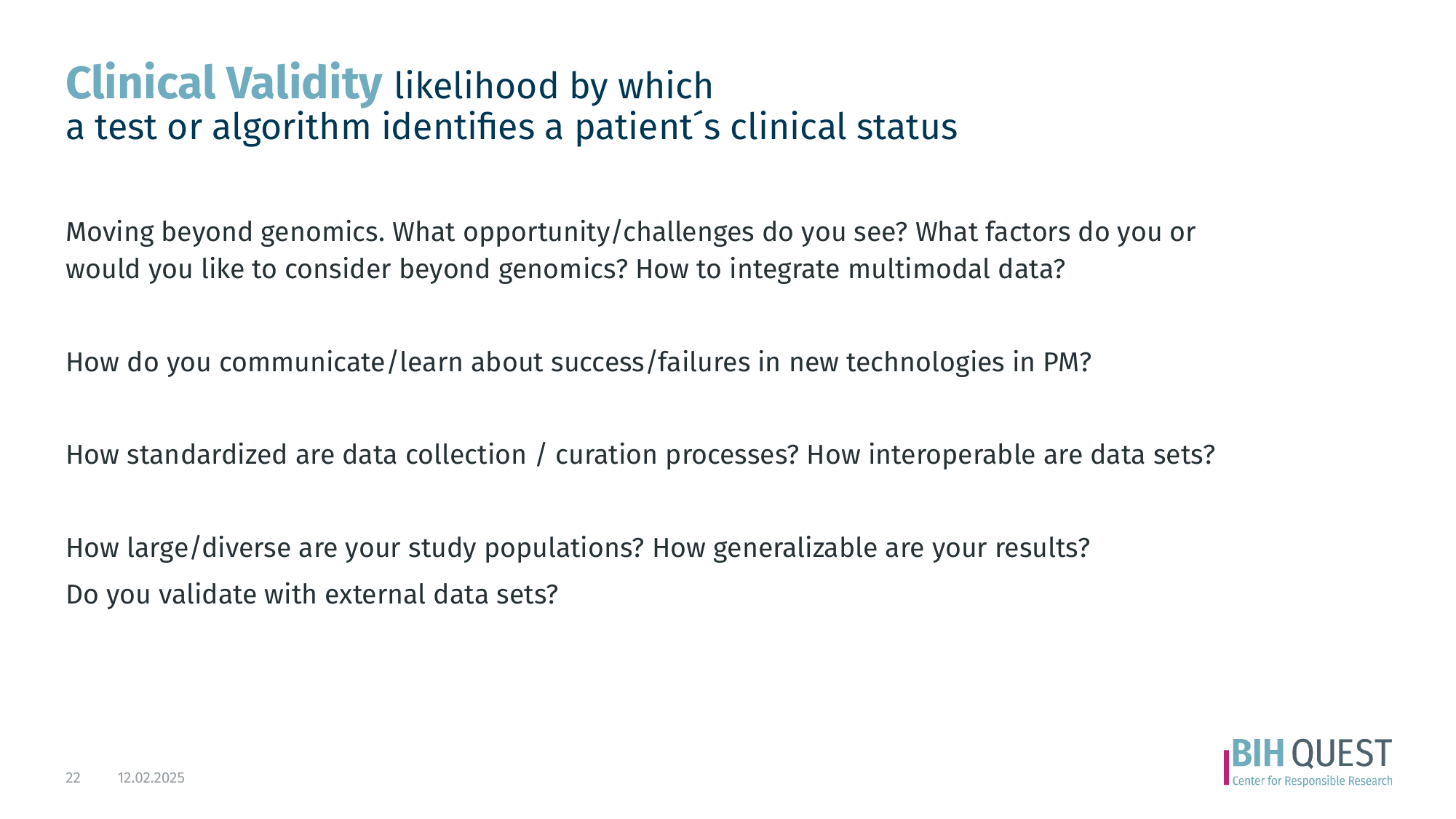

# Clinical Validity likelihood by which a test or algorithm identifies a patient´s clinical status
Moving beyond genomics. What opportunity/challenges do you see? What factors do you or would you like to consider beyond genomics? How to integrate multimodal data?

How do you communicate/learn about success/failures in new technologies in PM?

How standardized are data collection / curation processes? How interoperable are data sets?

How large/diverse are your study populations? How generalizable are your results?
Do you validate with external data sets?

22
12.02.2025